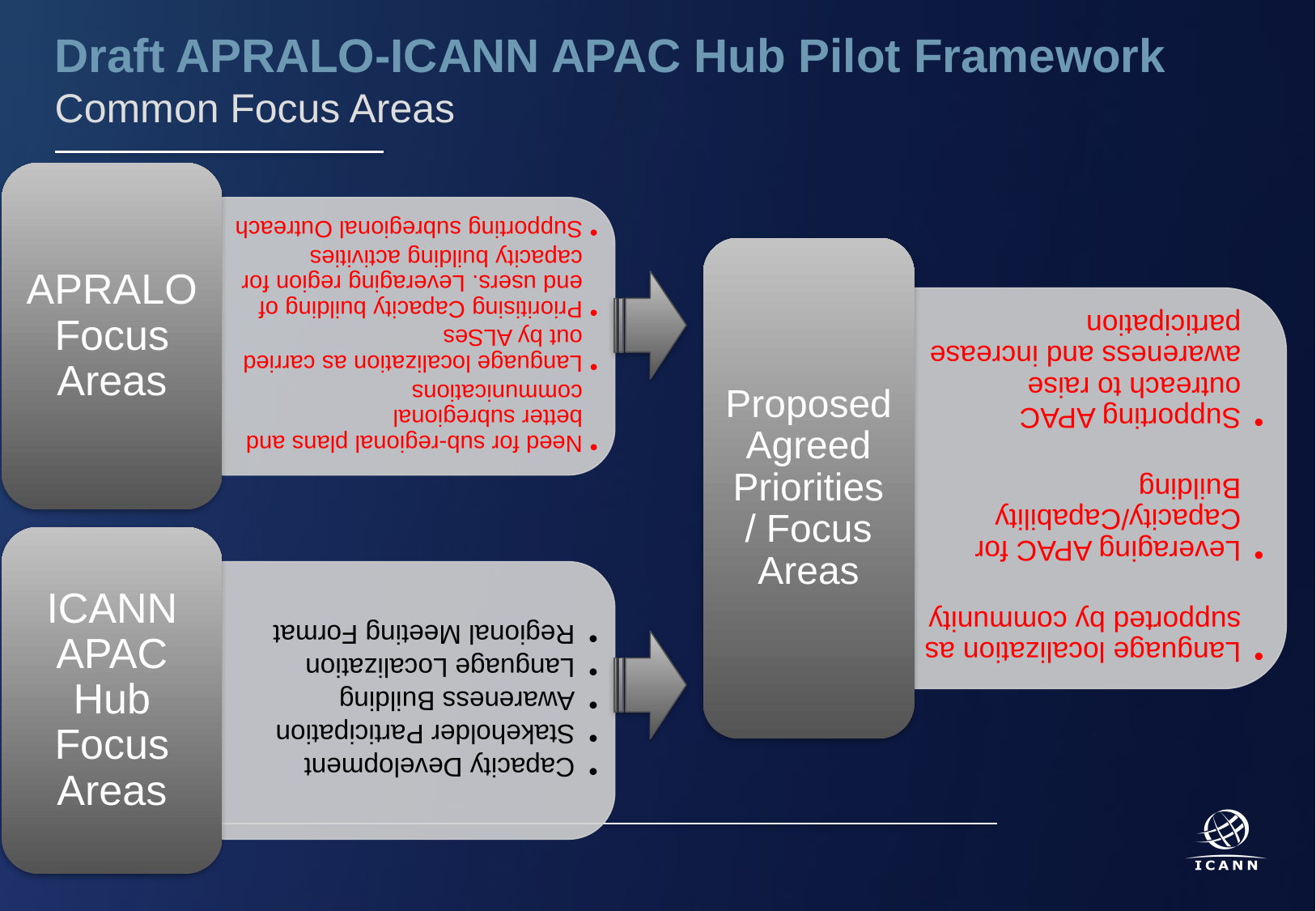

Draft APRALO-ICANN APAC Hub Pilot Framework
Common Focus Areas
Need for sub-regional plans and better subregional communications
Language localization as carried out by ALSes
Prioritising Capacity building of end users. Leveraging region for capacity building activities
Supporting subregional Outreach
APRALO Focus Areas
Capacity Development
Stakeholder Participation
Awareness Building
Language Localization
Regional Meeting Format
ICANN APAC Hub Focus Areas
Language localization as supported by community

Leveraging APAC for Capacity/Capability Building

Supporting APAC outreach to raise awareness and increase participation
Proposed Agreed Priorities / Focus Areas